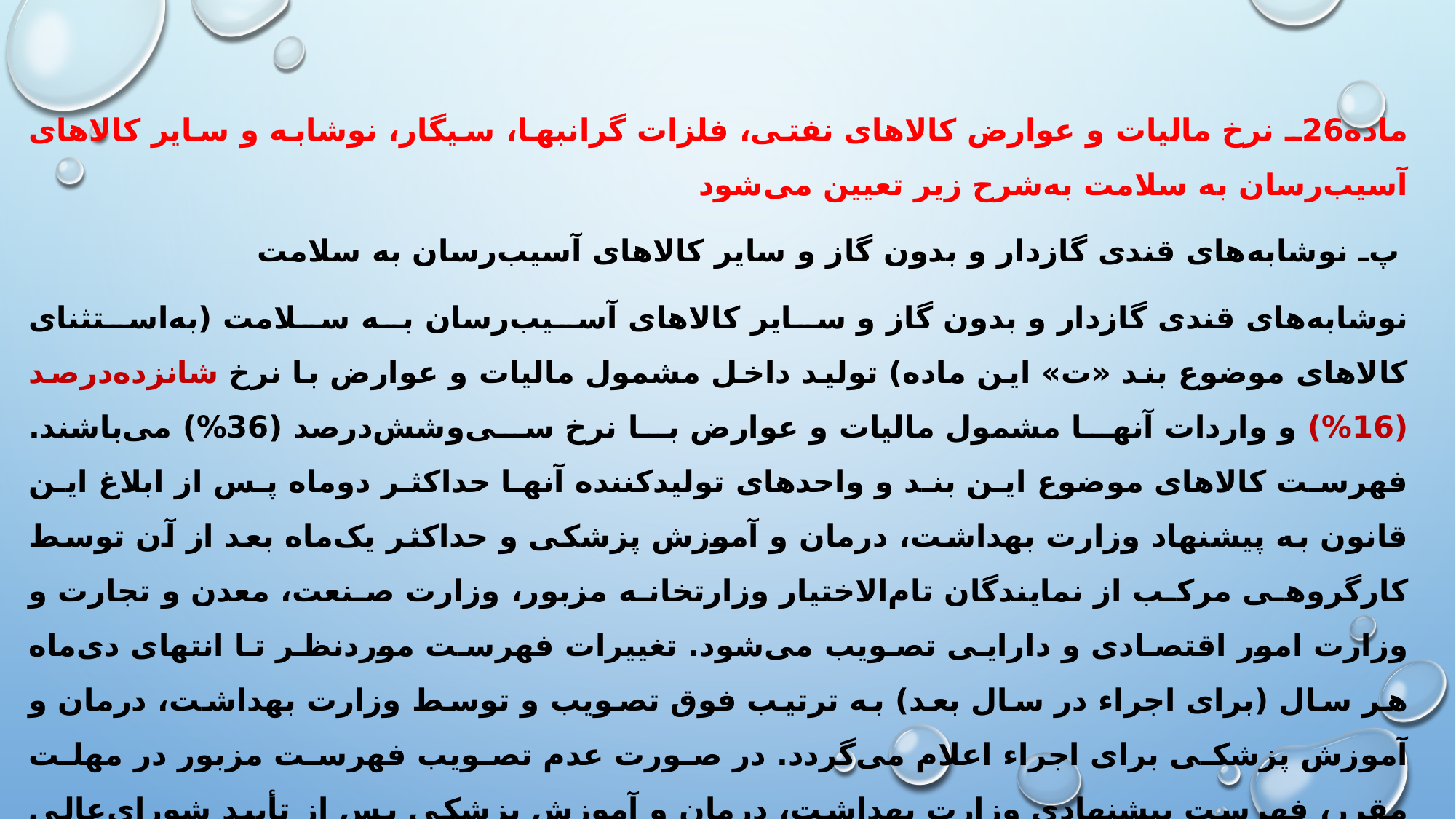

ماده26‌ـ نرخ مالیات و عوارض کالاهای نفتی، فلزات گرانبها، سیگار، نوشابه و سایر کالاهای آسیب‌رسان به سلامت به‌شرح زیر تعیین می‌شود
 پ‌ـ نوشابه‌های قندی گازدار و بدون گاز و سایر کالاهای آسیب‌رسان به سلامت
نوشابه‌های قندی گازدار و بدون گاز و سایر کالاهای آسیب‌رسان به سلامت (به‌استثنای کالاهای موضوع بند «ت» این ماده) تولید داخل مشمول مالیات و عوارض با نرخ شانزده‌درصد (16%) و واردات آنها مشمول مالیات و عوارض با نرخ سی‌و‌شش‌درصد (36%) می‌باشند. فهرست کالاهای موضوع این بند و واحدهای تولیدکننده آنها حداکثر دوماه پس از ابلاغ این قانون به پیشنهاد وزارت بهداشت، درمان و آموزش پزشکی و حداکثر یک‌ماه بعد از آن توسط کارگروهی مرکب از نمایندگان تام‌الاختیار وزارتخانه مزبور، وزارت صنعت، معدن و تجارت و وزارت امور اقتصادی و دارایی تصویب می‌شود. تغییرات فهرست موردنظر تا انتهای دی‌ماه هر سال (برای اجراء در سال بعد) به ترتیب فوق تصویب و توسط وزارت بهداشت، درمان و آموزش پزشکی برای اجراء اعلام می‌گردد. در صورت عدم تصویب فهرست مزبور در مهلت مقرر، فهرست پیشنهادی وزارت بهداشت، درمان و آموزش پزشکی پس از تأیید شورای‌عالی سلامت و امنیت غذایی، ملاک عمل است.